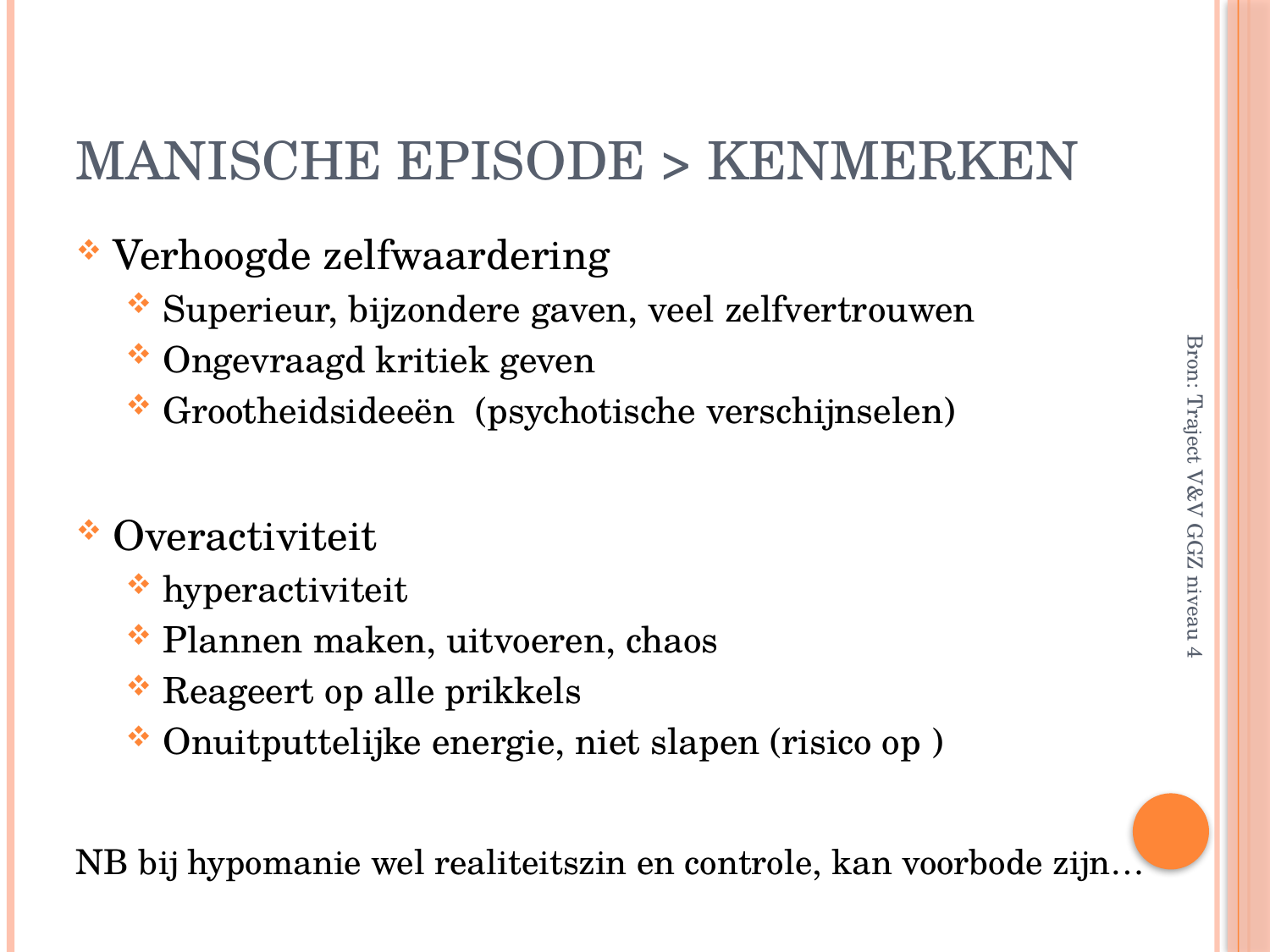

# Manische episode > kenmerken
Verhoogde zelfwaardering
Superieur, bijzondere gaven, veel zelfvertrouwen
Ongevraagd kritiek geven
Grootheidsideeën  (psychotische verschijnselen)

Overactiviteit
hyperactiviteit
Plannen maken, uitvoeren, chaos
Reageert op alle prikkels
Onuitputtelijke energie, niet slapen (risico op )

NB bij hypomanie wel realiteitszin en controle, kan voorbode zijn…

Bron: Traject V&V GGZ niveau 4